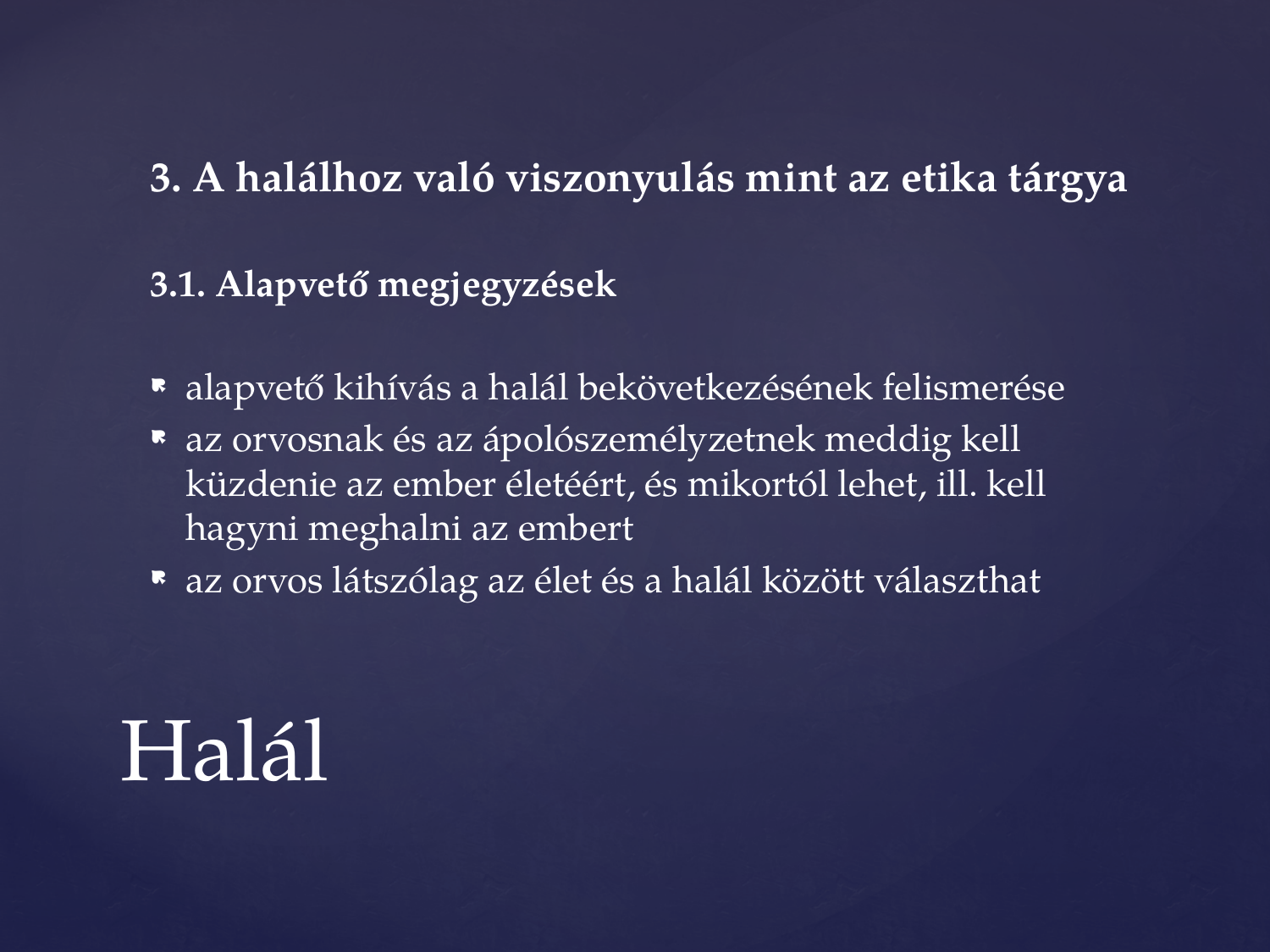

3. A halálhoz való viszonyulás mint az etika tárgya

3.1. Alapvető megjegyzések

alapvető kihívás a halál bekövetkezésének felismerése
az orvosnak és az ápolószemélyzetnek meddig kell küzdenie az ember életéért, és mikortól lehet, ill. kell hagyni meghalni az embert
az orvos látszólag az élet és a halál között választhat

# Halál